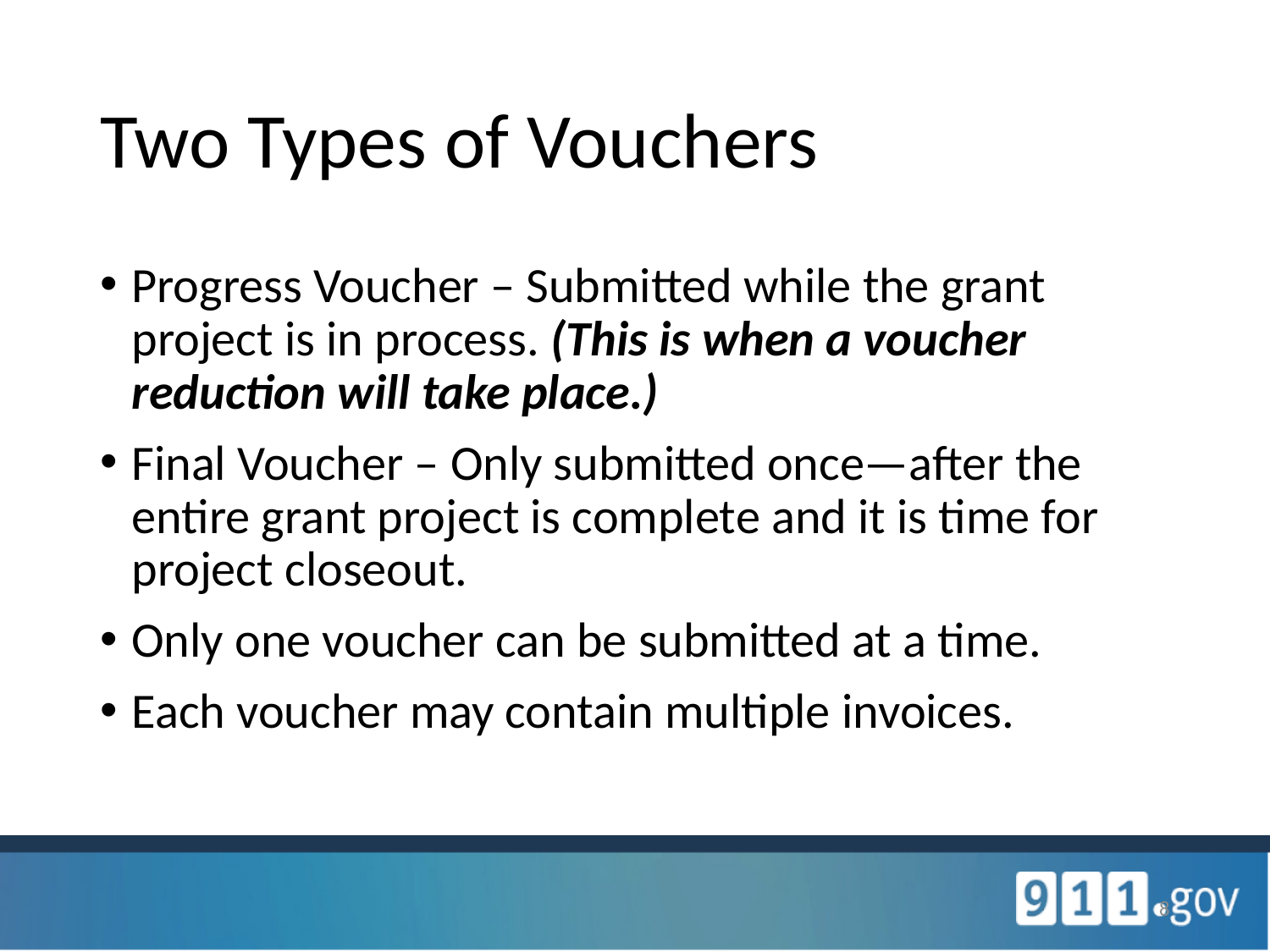

# Two Types of Vouchers
Progress Voucher – Submitted while the grant project is in process. (This is when a voucher reduction will take place.)
Final Voucher – Only submitted once—after the entire grant project is complete and it is time for project closeout.
Only one voucher can be submitted at a time.
Each voucher may contain multiple invoices.
8